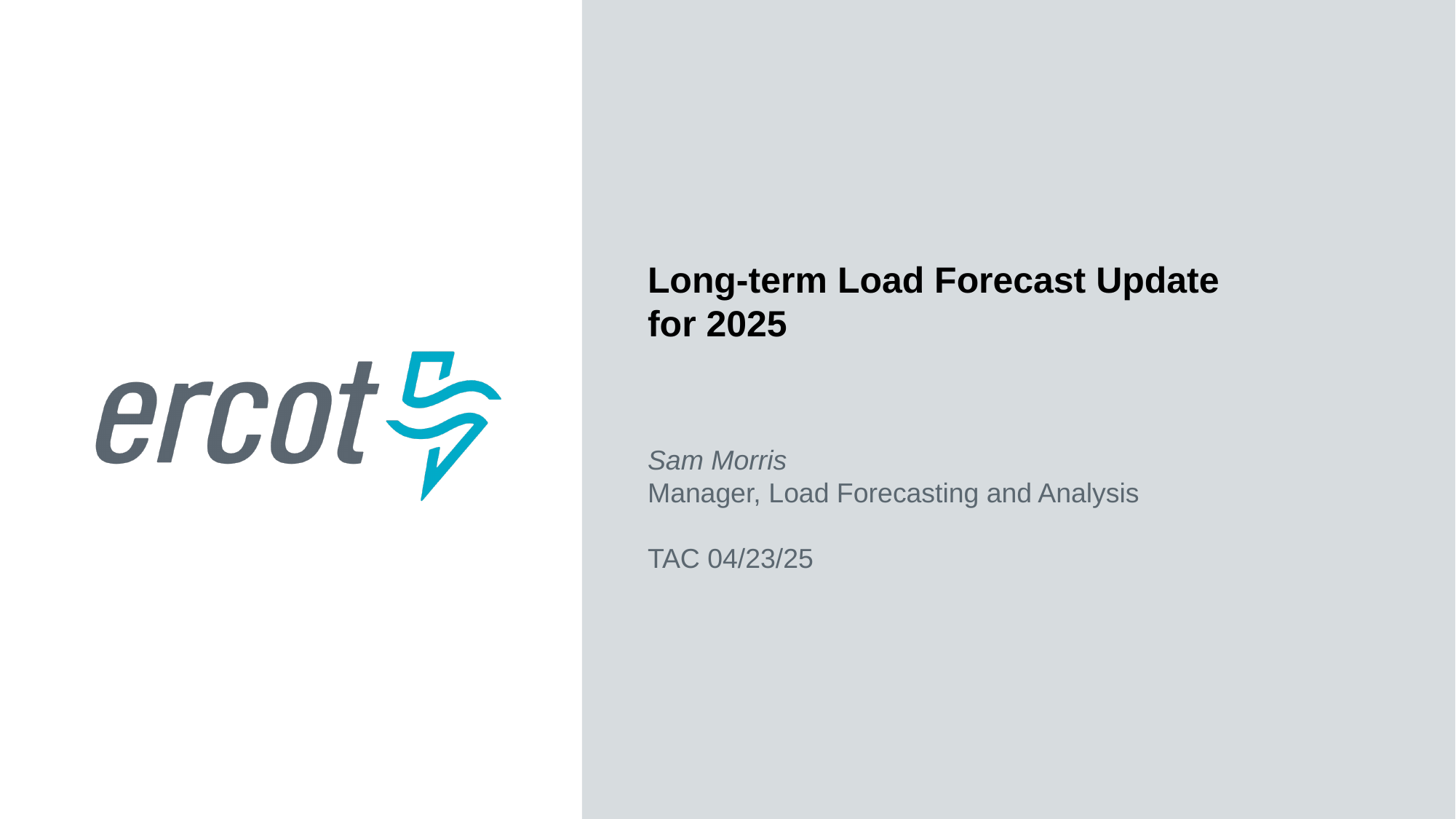

Long-term Load Forecast Update
for 2025

Sam Morris
Manager, Load Forecasting and Analysis

TAC 04/23/25